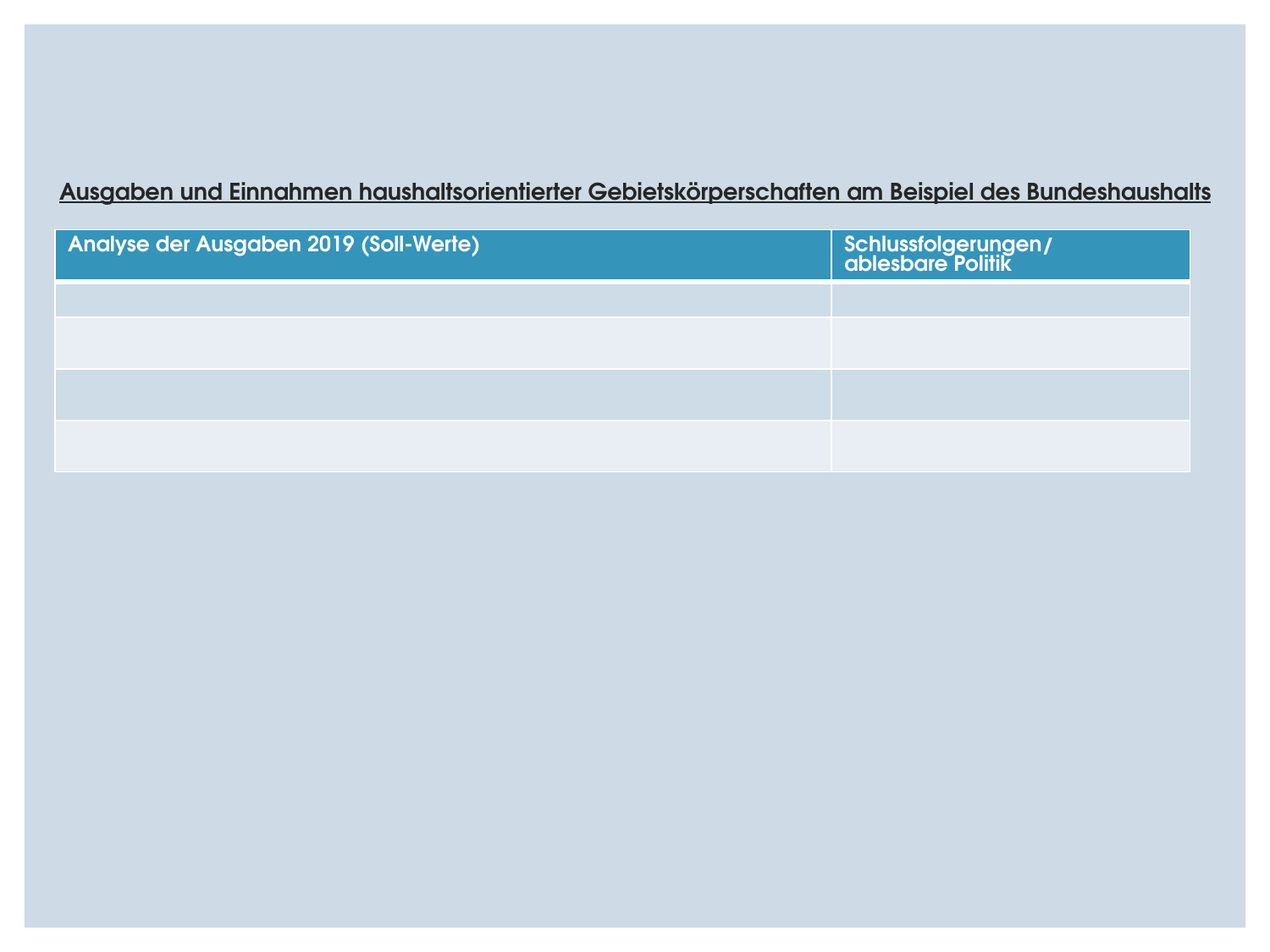

# Ausgaben und Einnahmen haushaltsorientierter Gebietskörperschaften am Beispiel des Bundeshaushalts
| Analyse der Ausgaben 2019 (Soll-Werte) | Schlussfolgerungen/ ablesbare Politik |
| --- | --- |
|  |  |
|  |  |
|  |  |
|  |  |